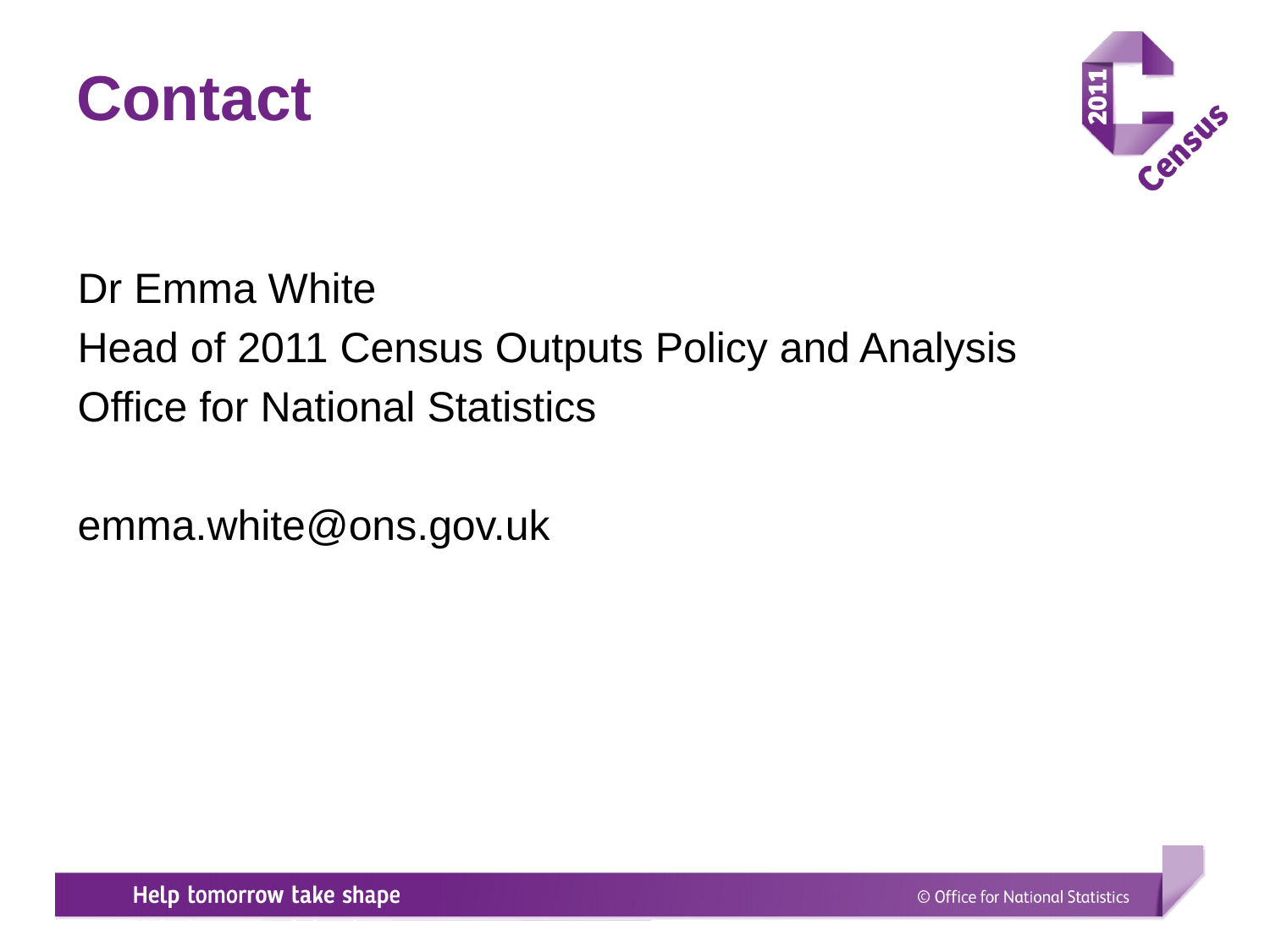

# Contact

Dr Emma White
Head of 2011 Census Outputs Policy and Analysis
Office for National Statistics

emma.white@ons.gov.uk